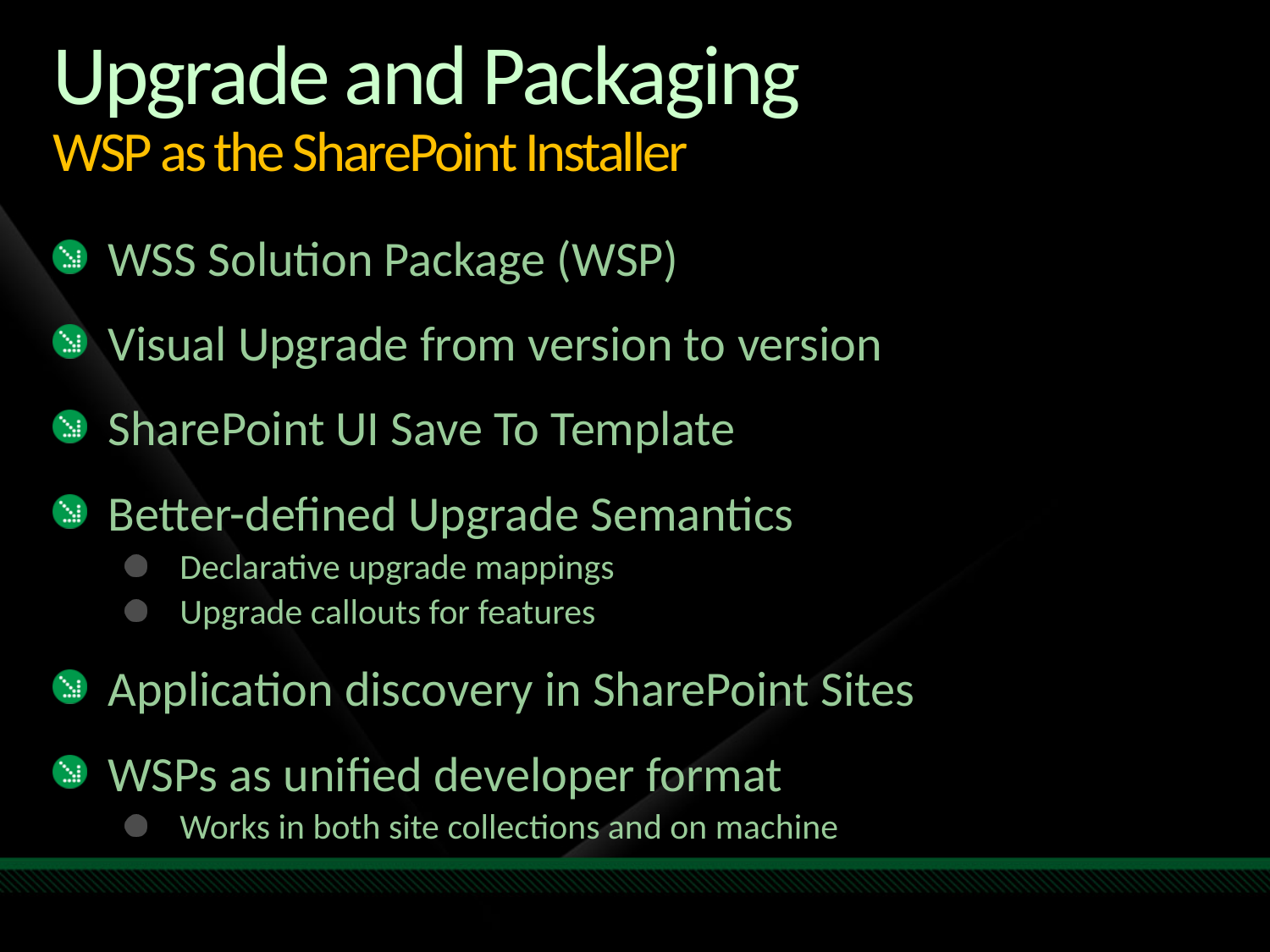

# Upgrade and Packaging WSP as the SharePoint Installer
WSS Solution Package (WSP)
Visual Upgrade from version to version
SharePoint UI Save To Template
Better-defined Upgrade Semantics
Declarative upgrade mappings
Upgrade callouts for features
Application discovery in SharePoint Sites
WSPs as unified developer format
Works in both site collections and on machine